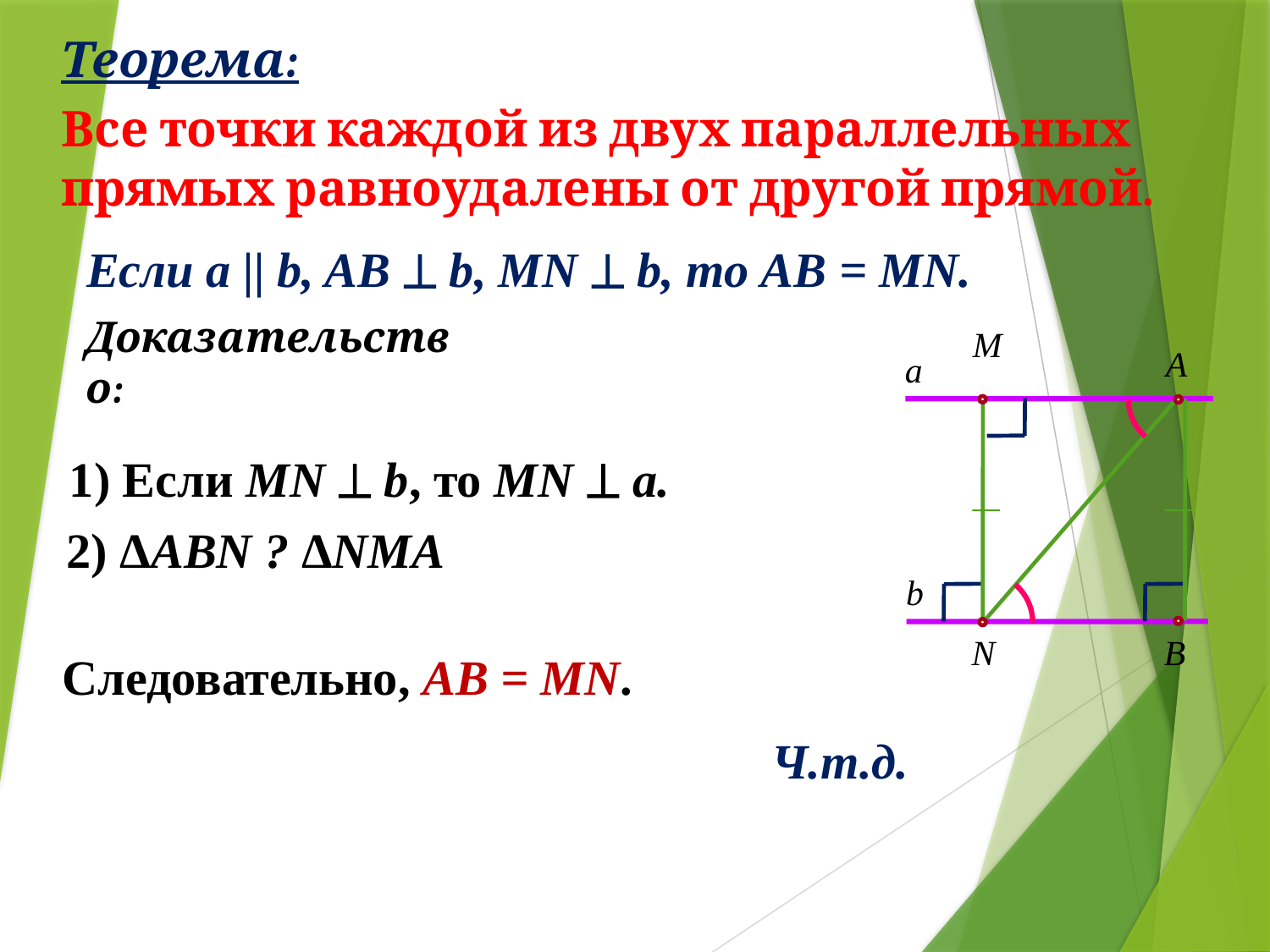

Теорема:
Все точки каждой из двух параллельных прямых равноудалены от другой прямой.
Если a || b, AB ⊥ b, MN ⊥ b, то AB = MN.
Доказательство:
M

N
A
a

1) Если MN ⊥ b, то MN ⊥ a.

2) ΔABN ? ΔNMA
b

B
Следовательно, AB = MN.
Ч.т.д.